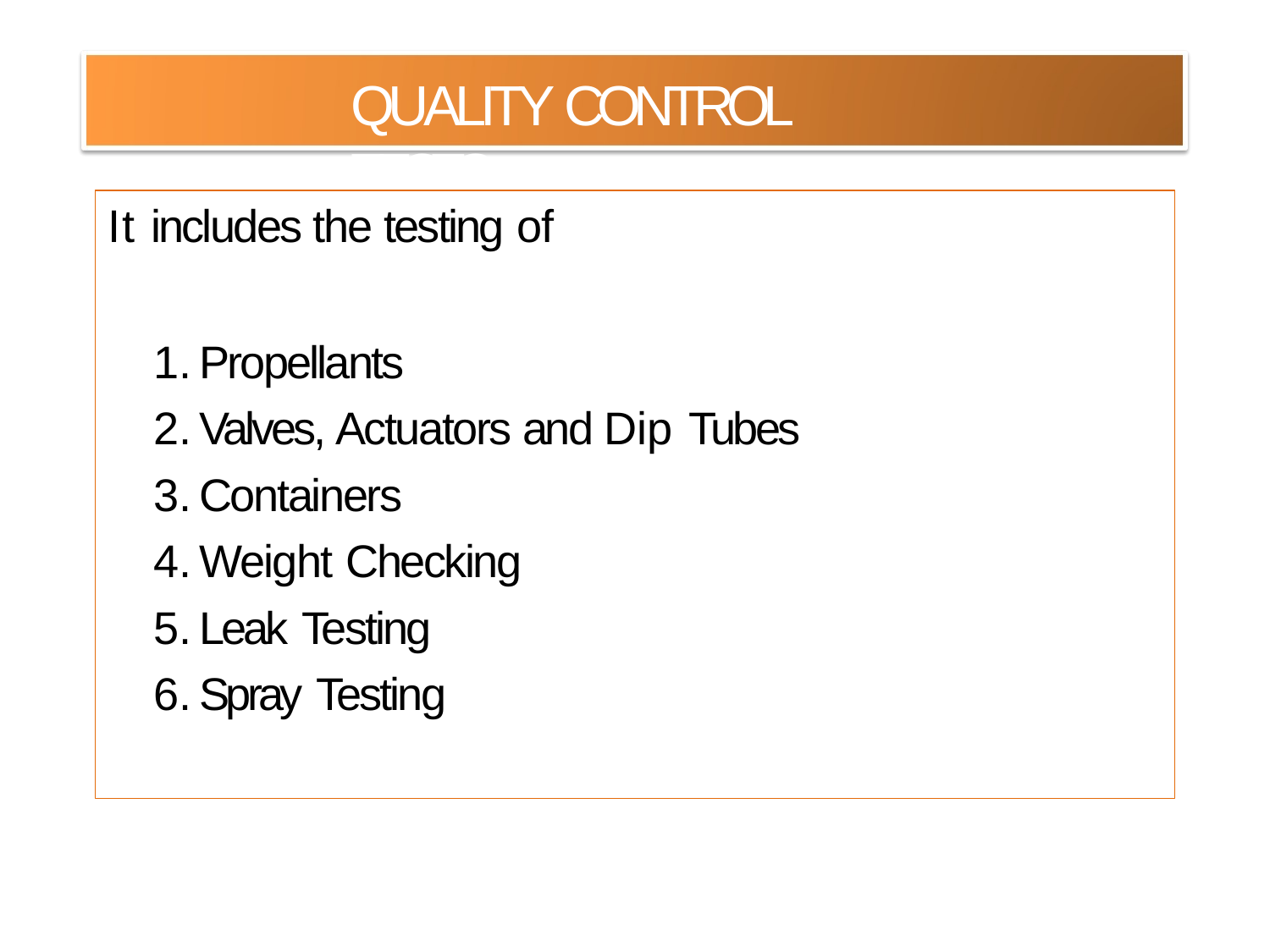

# QUALITY CONTROL TESTS

It includes the testing of

Propellants
Valves, Actuators and Dip Tubes
Containers
Weight Checking
Leak Testing
Spray Testing